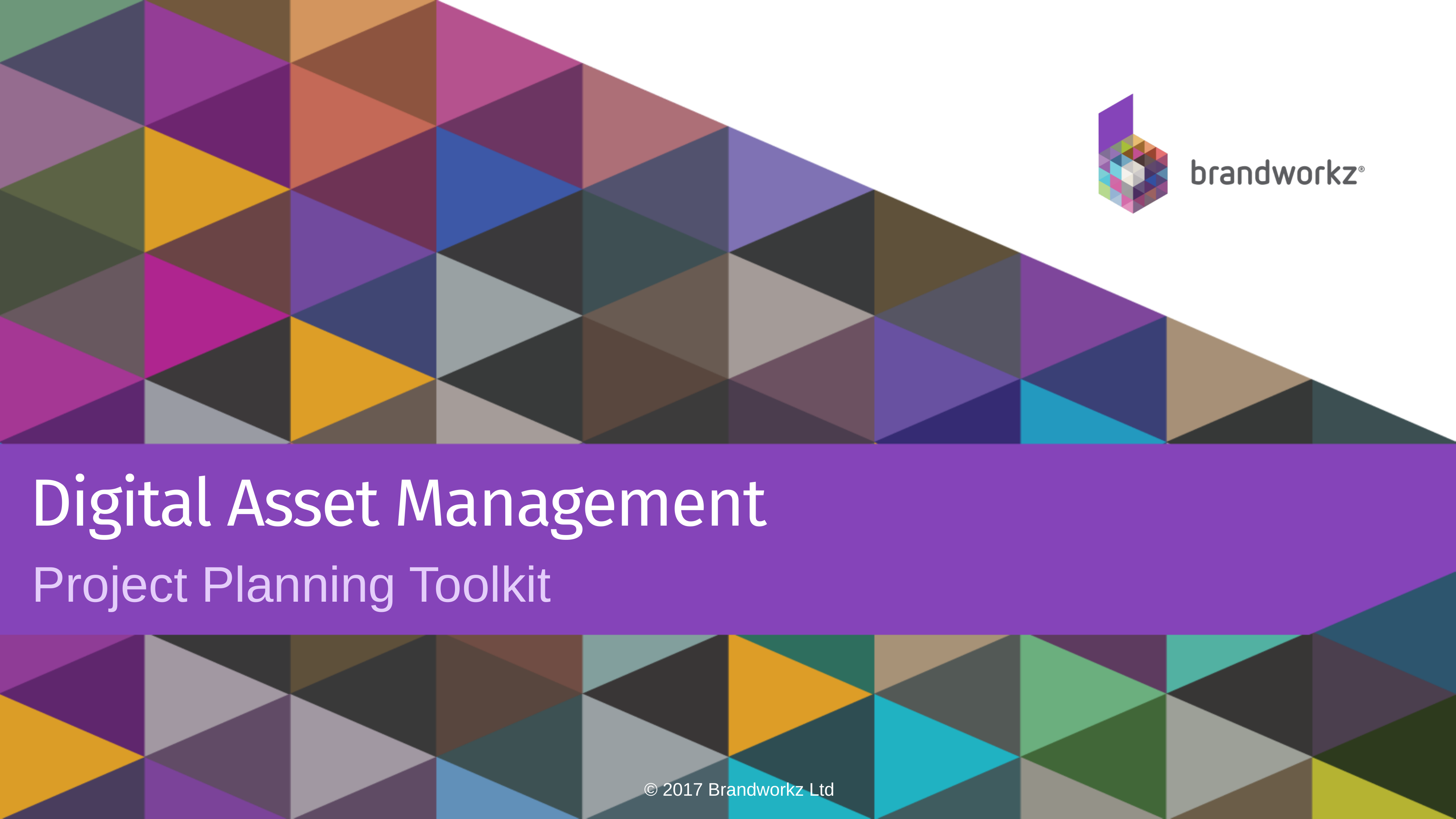

# Digital Asset Management
Project Planning Toolkit